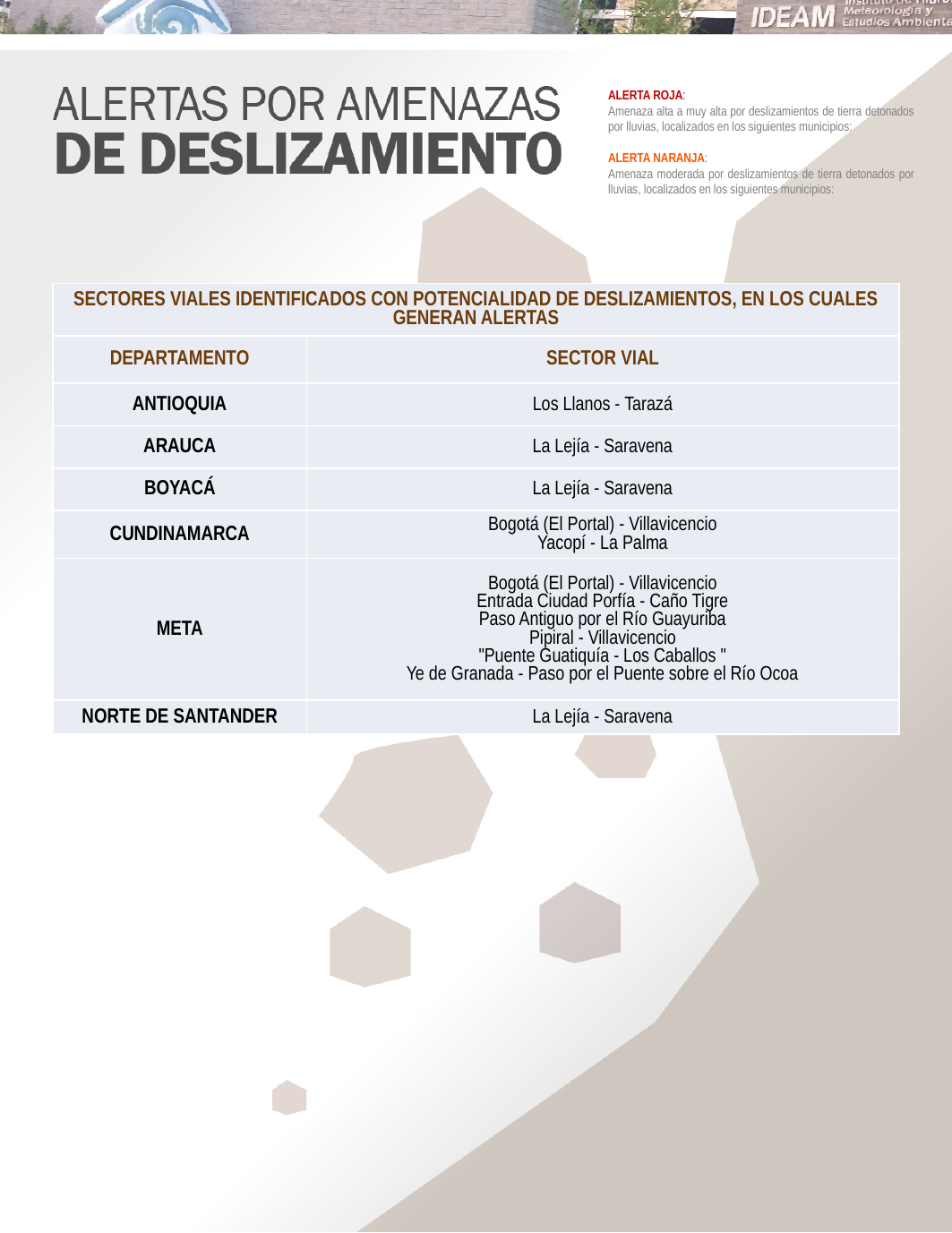

ALERTA ROJA:
Amenaza alta a muy alta por deslizamientos de tierra detonados por lluvias, localizados en los siguientes municipios:

ALERTA NARANJA:
Amenaza moderada por deslizamientos de tierra detonados por lluvias, localizados en los siguientes municipios:
| SECTORES VIALES IDENTIFICADOS CON POTENCIALIDAD DE DESLIZAMIENTOS, EN LOS CUALES GENERAN ALERTAS |  |
| --- | --- |
| DEPARTAMENTO | SECTOR VIAL |
| ANTIOQUIA | Los Llanos - Tarazá |
| ARAUCA | La Lejía - Saravena |
| BOYACÁ | La Lejía - Saravena |
| CUNDINAMARCA | Bogotá (El Portal) - Villavicencio Yacopí - La Palma |
| META | Bogotá (El Portal) - Villavicencio Entrada Ciudad Porfía - Caño Tigre Paso Antiguo por el Río Guayuriba Pipiral - Villavicencio "Puente Guatiquía - Los Caballos " Ye de Granada - Paso por el Puente sobre el Río Ocoa |
| NORTE DE SANTANDER | La Lejía - Saravena |